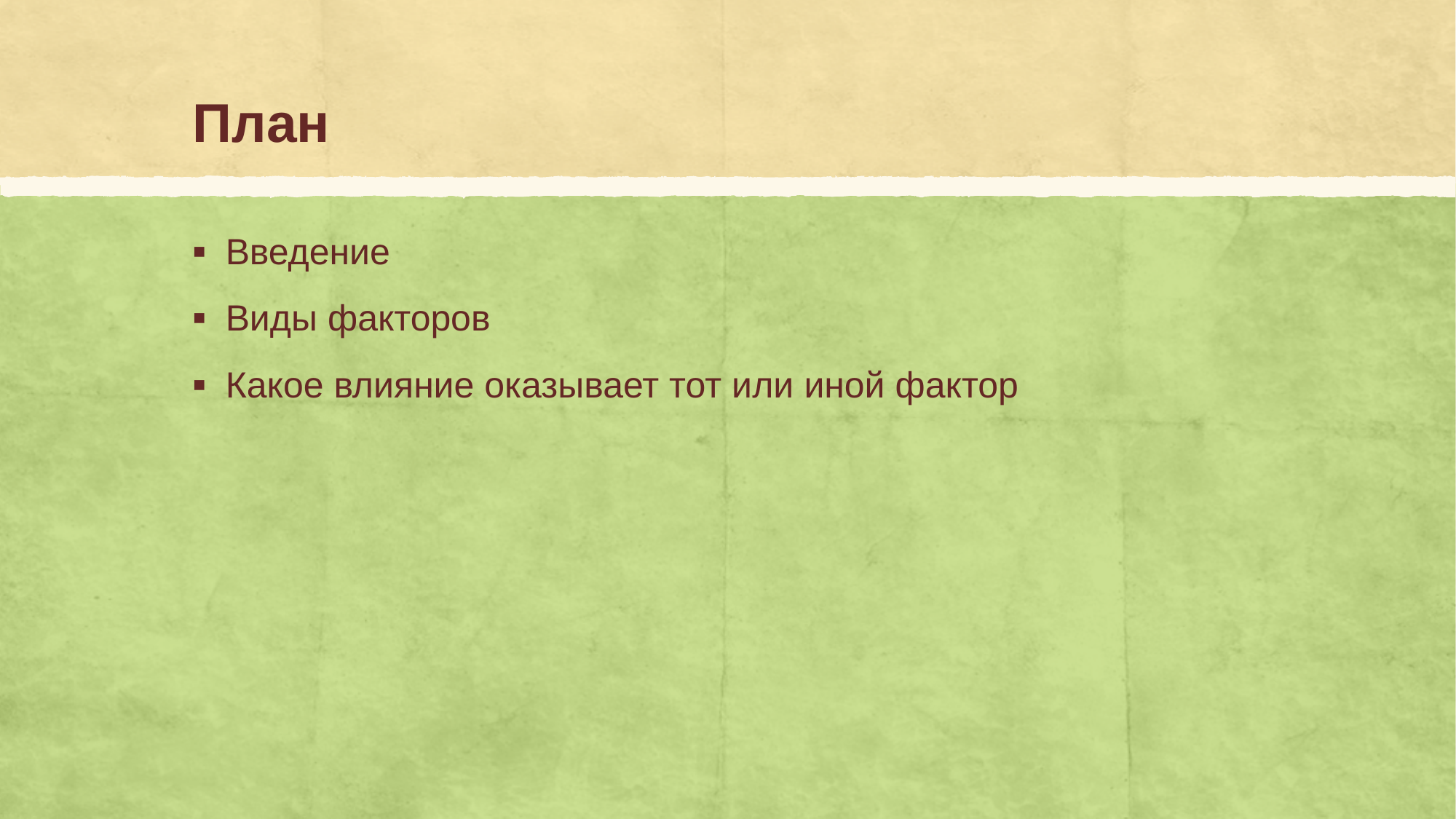

# План
Введение
Виды факторов
Какое влияние оказывает тот или иной фактор